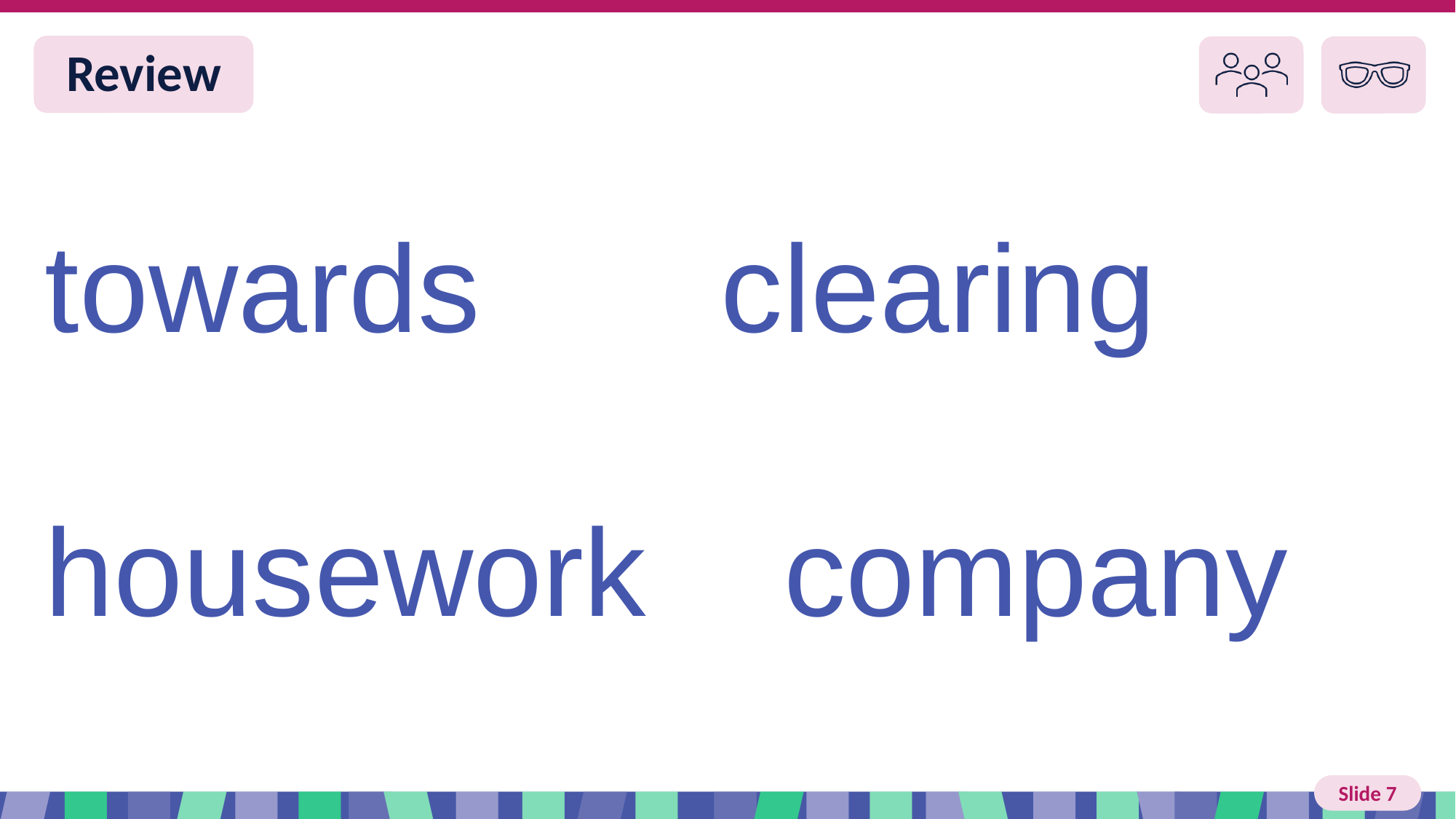

Slide 7 Review You do
towards       clearing
housework    company